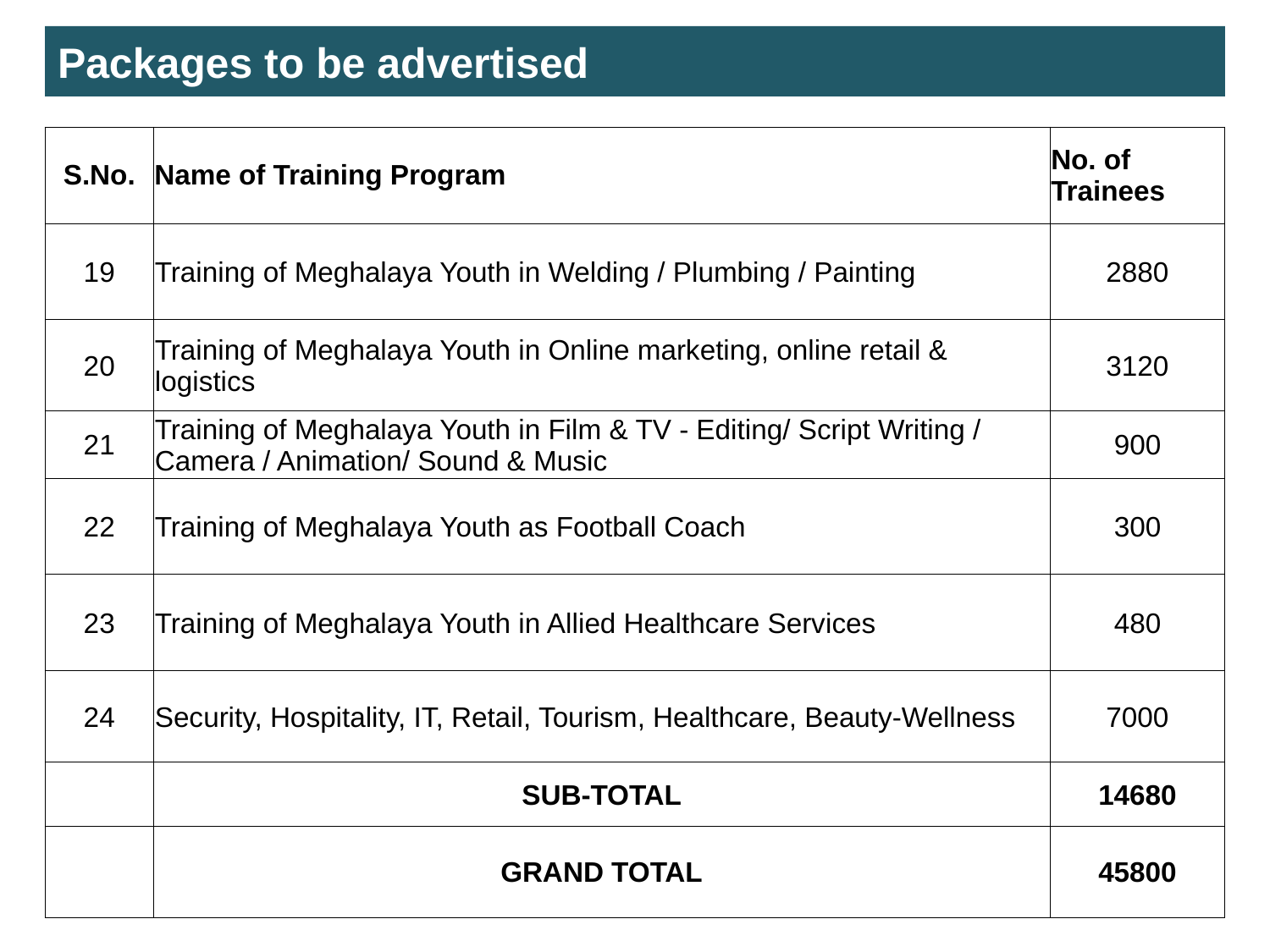

Packages to be advertised
| S.No. | Name of Training Program | No. of Trainees |
| --- | --- | --- |
| 19 | Training of Meghalaya Youth in Welding / Plumbing / Painting | 2880 |
| 20 | Training of Meghalaya Youth in Online marketing, online retail & logistics | 3120 |
| 21 | Training of Meghalaya Youth in Film & TV - Editing/ Script Writing / Camera / Animation/ Sound & Music | 900 |
| 22 | Training of Meghalaya Youth as Football Coach | 300 |
| 23 | Training of Meghalaya Youth in Allied Healthcare Services | 480 |
| 24 | Security, Hospitality, IT, Retail, Tourism, Healthcare, Beauty-Wellness | 7000 |
|  | SUB-TOTAL | 14680 |
|  | GRAND TOTAL | 45800 |